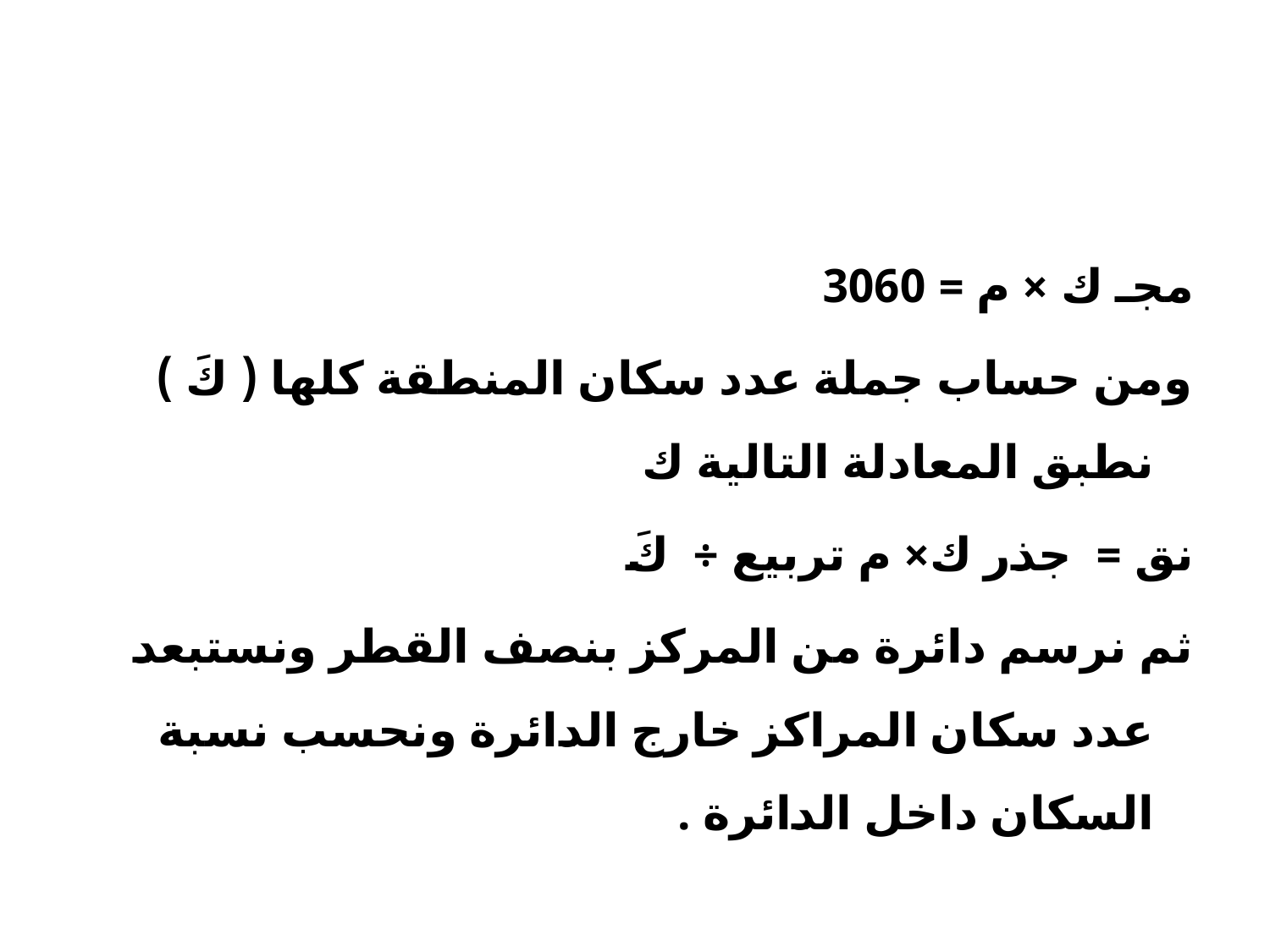

مجـ ك × م = 3060
ومن حساب جملة عدد سكان المنطقة كلها ( كَ ) نطبق المعادلة التالية ك
نق =  جذر ك× م تربيع ÷  كَ
ثم نرسم دائرة من المركز بنصف القطر ونستبعد عدد سكان المراكز خارج الدائرة ونحسب نسبة السكان داخل الدائرة .